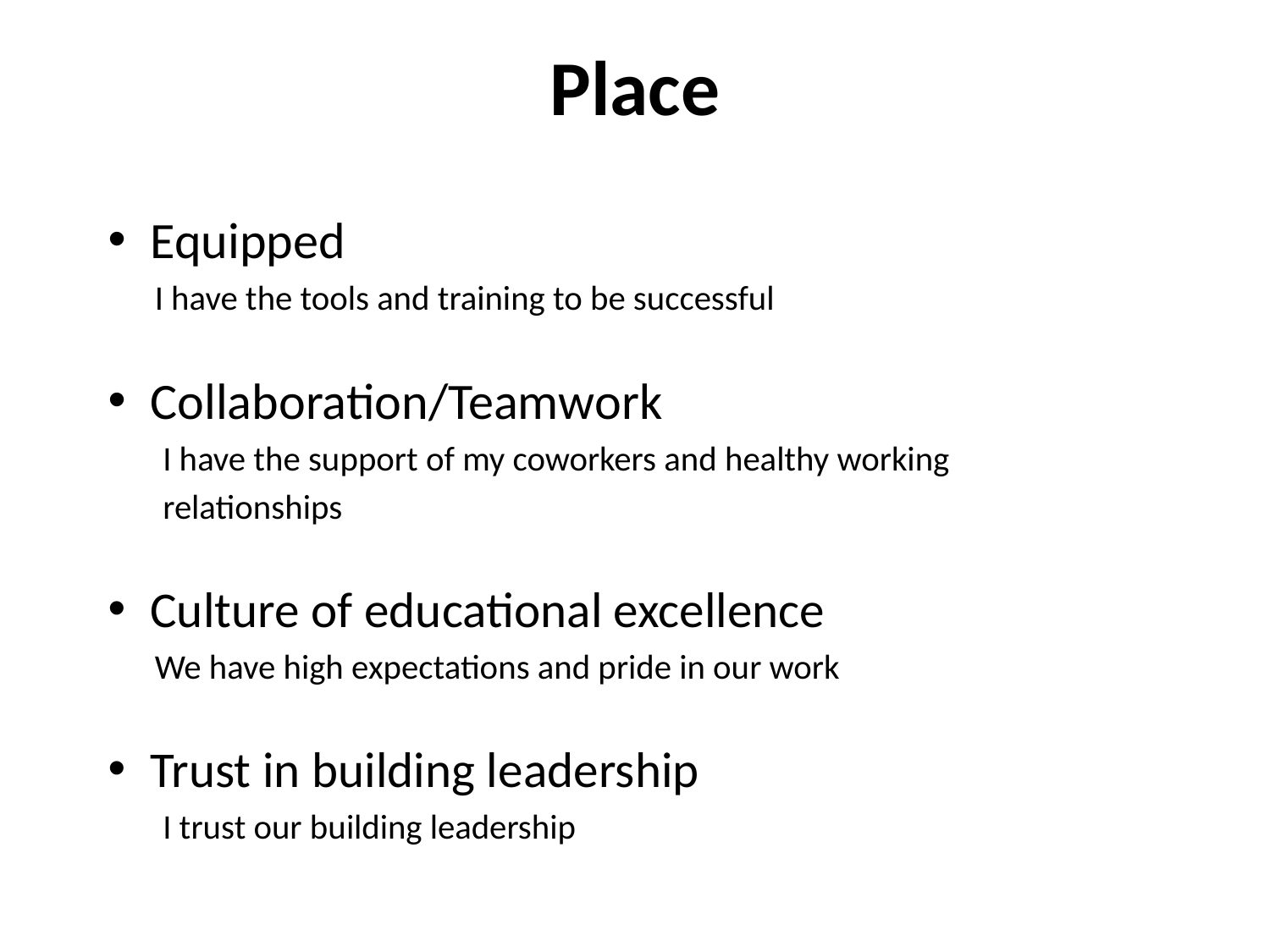

# Place
Equipped
      I have the tools and training to be successful
Collaboration/Teamwork
       I have the support of my coworkers and healthy working
       relationships
Culture of educational excellence
      We have high expectations and pride in our work
Trust in building leadership
       I trust our building leadership